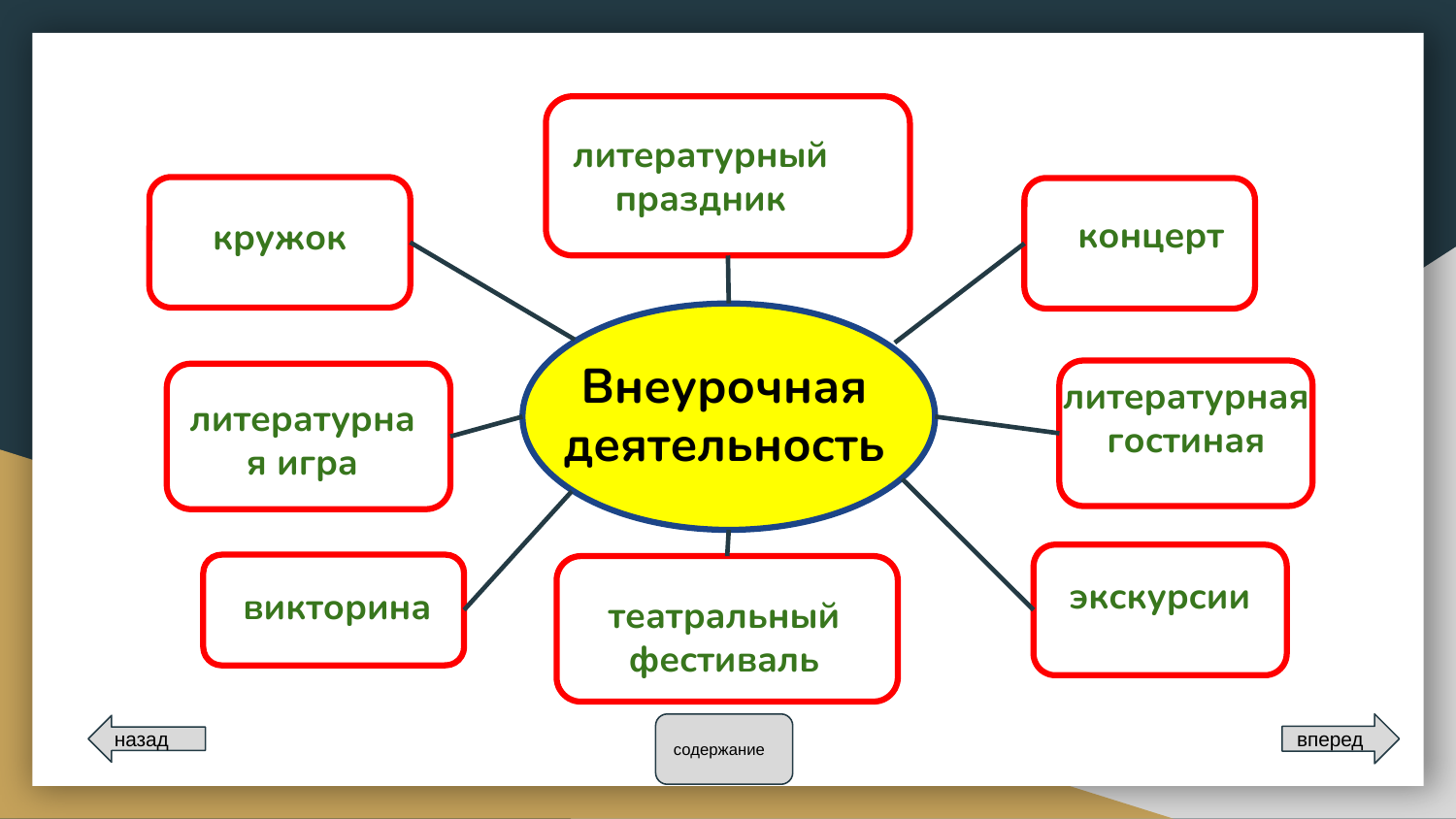

литературный праздник

концерт
кружок

Внеурочная деятельность
литературная гостиная

литературная игра

экскурсии
викторина
театральный фестиваль
содержание
вперед
назад